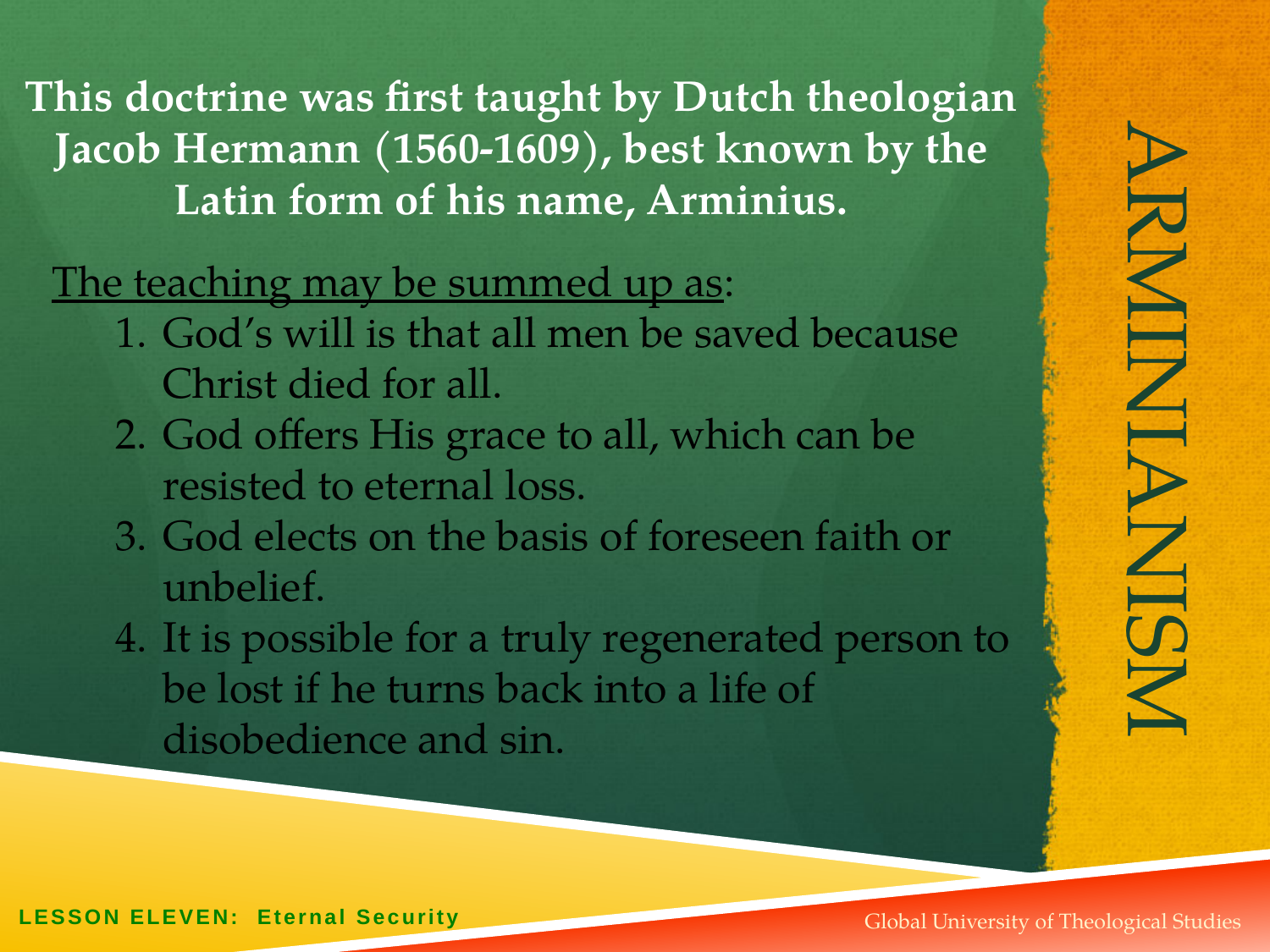

# ARMINIANISM
This doctrine was first taught by Dutch theologian Jacob Hermann (1560-1609), best known by the Latin form of his name, Arminius.
The teaching may be summed up as:
God’s will is that all men be saved because Christ died for all.
God offers His grace to all, which can be resisted to eternal loss.
God elects on the basis of foreseen faith or unbelief.
It is possible for a truly regenerated person to be lost if he turns back into a life of disobedience and sin.

LESSON ELEVEN:  Eternal Security
Global University of Theological Studies